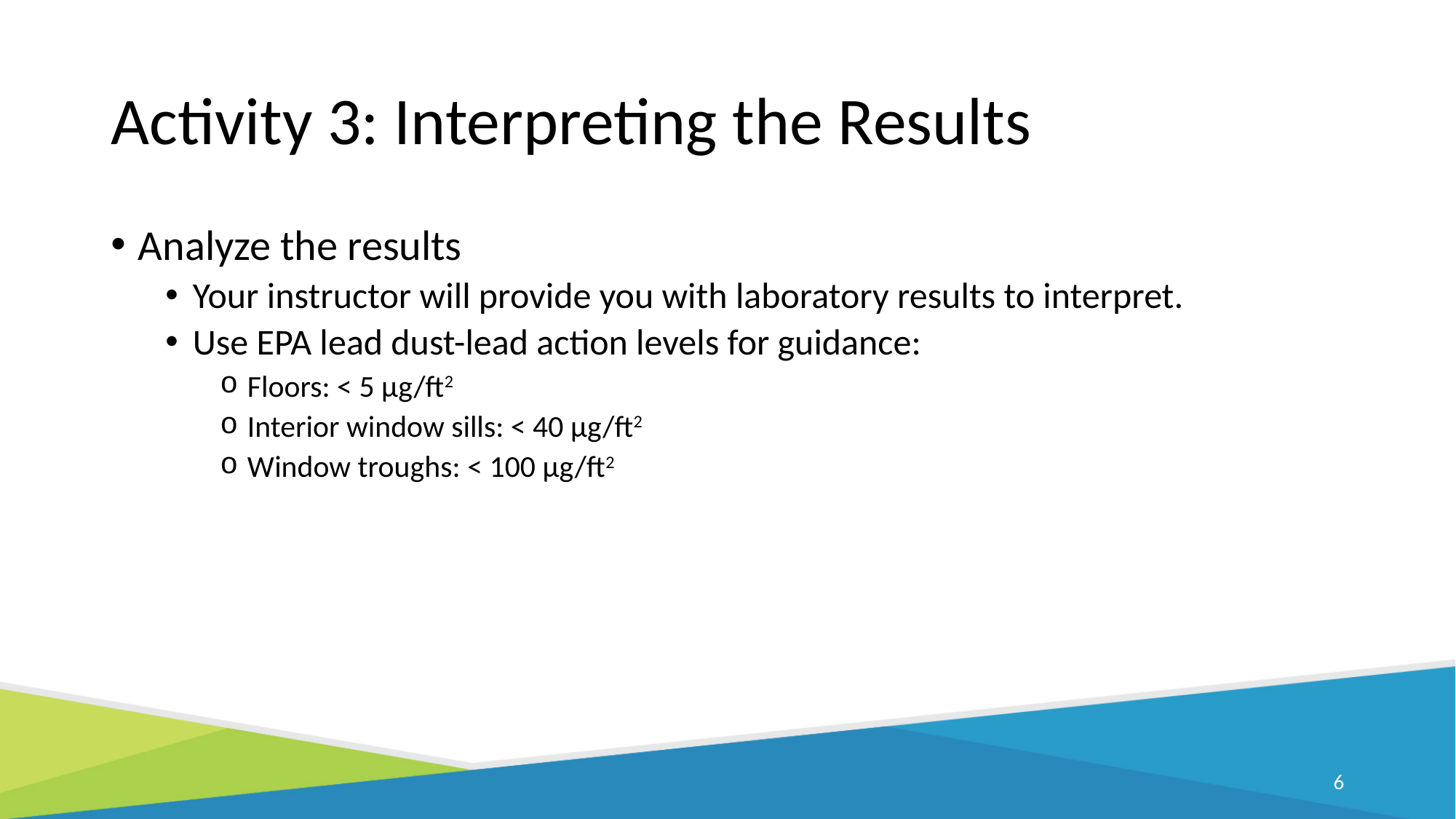

# Activity 3: Interpreting the Results
Analyze the results
Your instructor will provide you with laboratory results to interpret.
Use EPA lead dust-lead action levels for guidance:
Floors: < 5 µg/ft2
Interior window sills: < 40 µg/ft2
Window troughs: < 100 µg/ft2

6